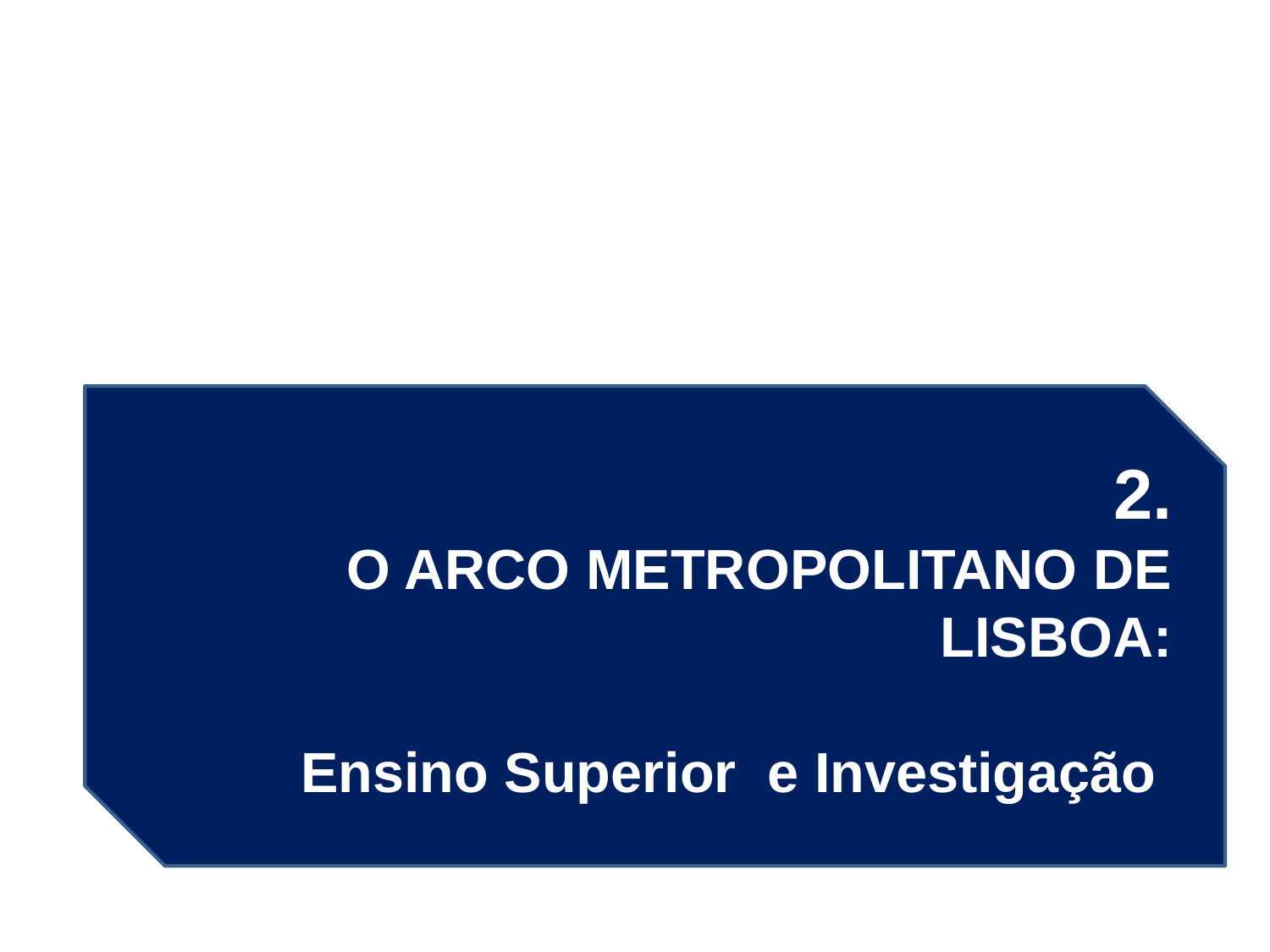

2.
O ARCO METROPOLITANO DE LISBOA:

Ensino Superior  e Investigação